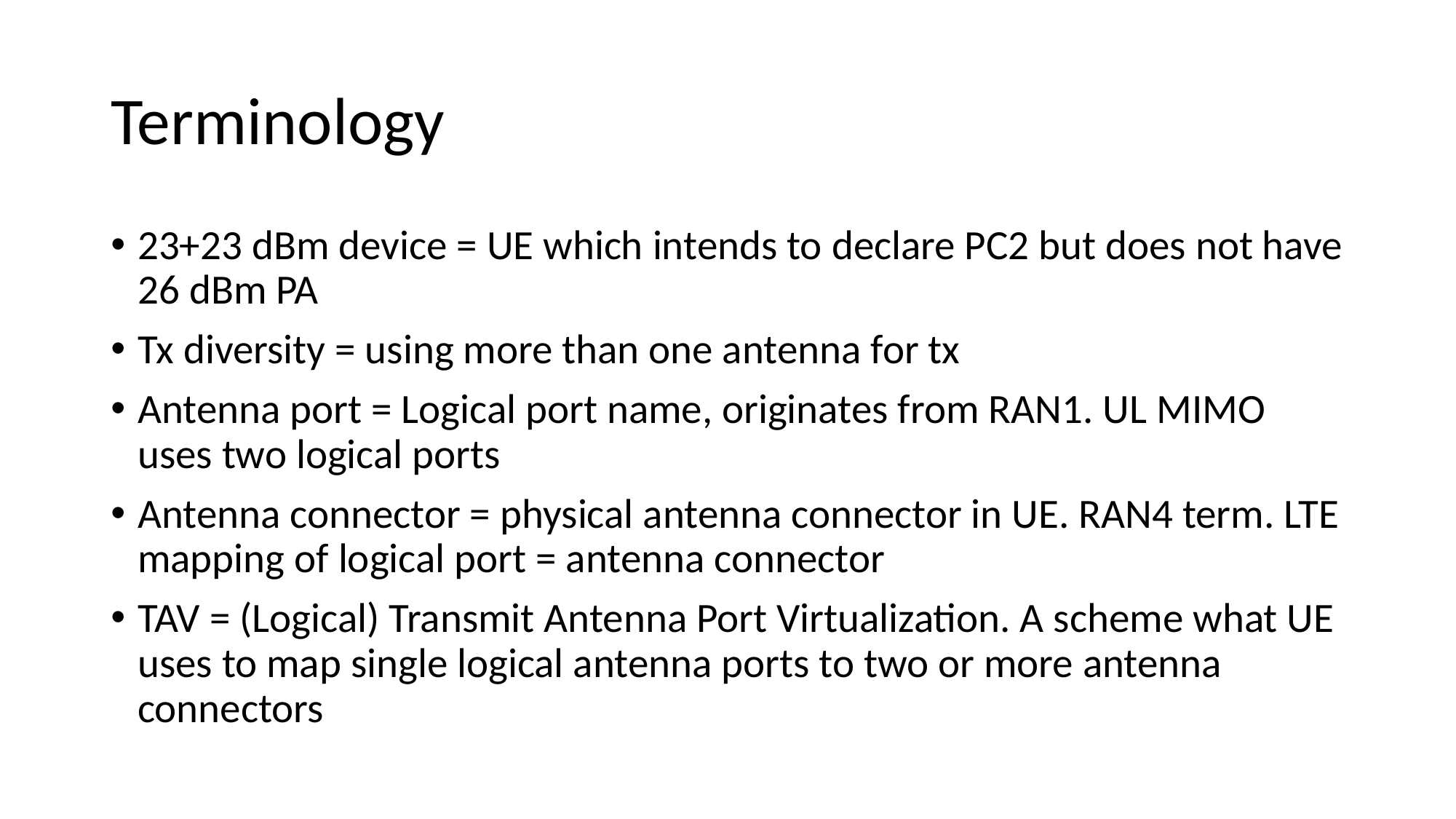

# Terminology
23+23 dBm device = UE which intends to declare PC2 but does not have 26 dBm PA
Tx diversity = using more than one antenna for tx
Antenna port = Logical port name, originates from RAN1. UL MIMO uses two logical ports
Antenna connector = physical antenna connector in UE. RAN4 term. LTE mapping of logical port = antenna connector
TAV = (Logical) Transmit Antenna Port Virtualization. A scheme what UE uses to map single logical antenna ports to two or more antenna connectors